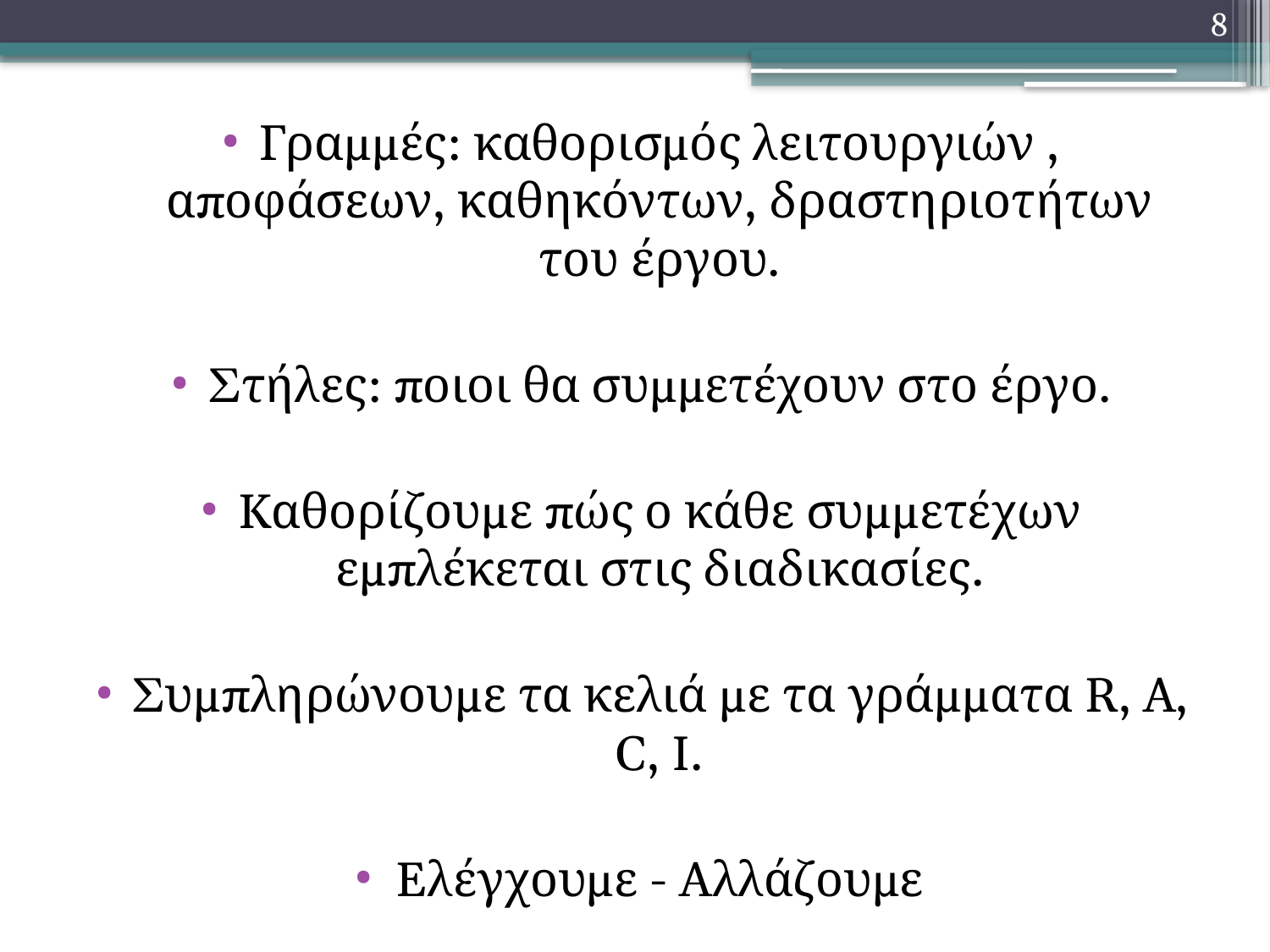

8
Γραμμές: καθορισμός λειτουργιών , αποφάσεων, καθηκόντων, δραστηριοτήτων του έργου.

Στήλες: ποιοι θα συμμετέχουν στο έργο.

Καθορίζουμε πώς ο κάθε συμμετέχων εμπλέκεται στις διαδικασίες.

Συμπληρώνουμε τα κελιά με τα γράμματα R, A, C, I.

Ελέγχουμε - Αλλάζουμε